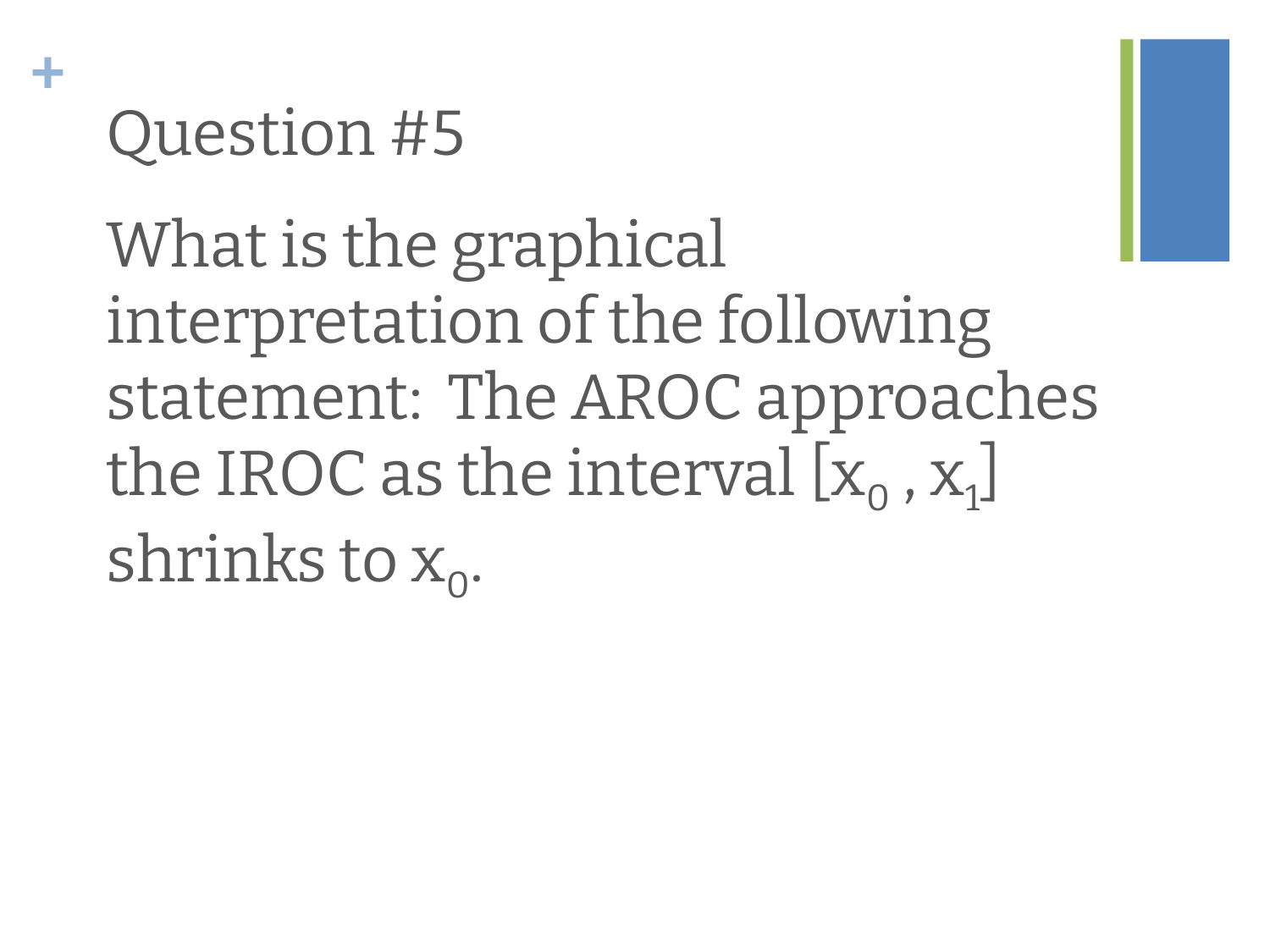

Question #5
What is the graphical interpretation of the following statement:  The AROC approaches the IROC as the interval [x0 , x1] shrinks to x0.